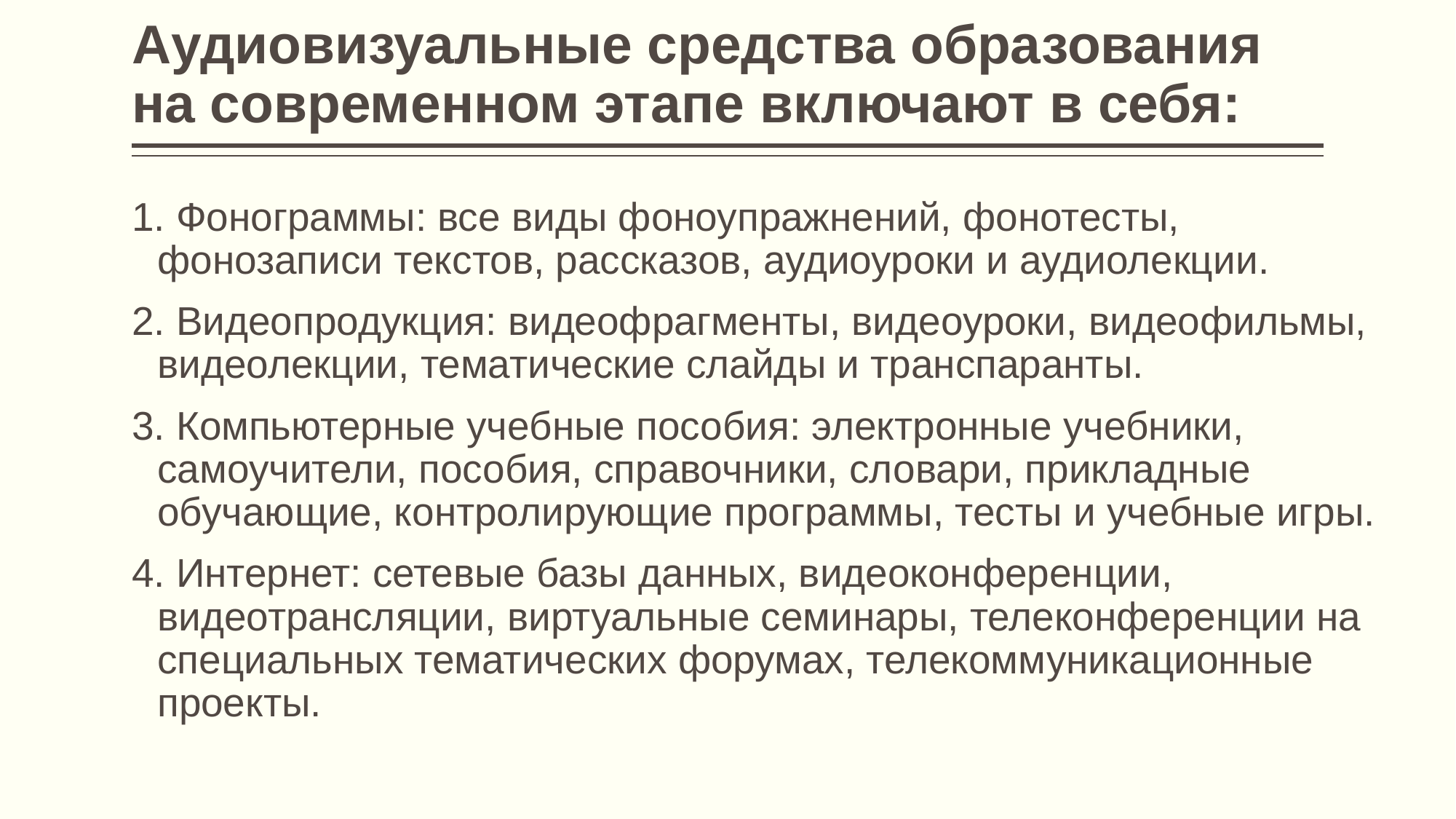

# Аудиовизуальные средства образования на современном этапе включают в себя:
1. Фонограммы: все виды фоноупражнений, фонотесты, фонозаписи текстов, рассказов, аудиоуроки и аудиолекции.
2. Видеопродукция: видеофрагменты, видеоуроки, видеофильмы, видеолекции, тематические слайды и транспаранты.
3. Компьютерные учебные пособия: электронные учебники, самоучители, пособия, справочники, словари, прикладные обучающие, контролирующие программы, тесты и учебные игры.
4. Интернет: сетевые базы данных, видеоконференции, видеотрансляции, виртуальные семинары, телеконференции на специальных тематических форумах, телекоммуникационные проекты.